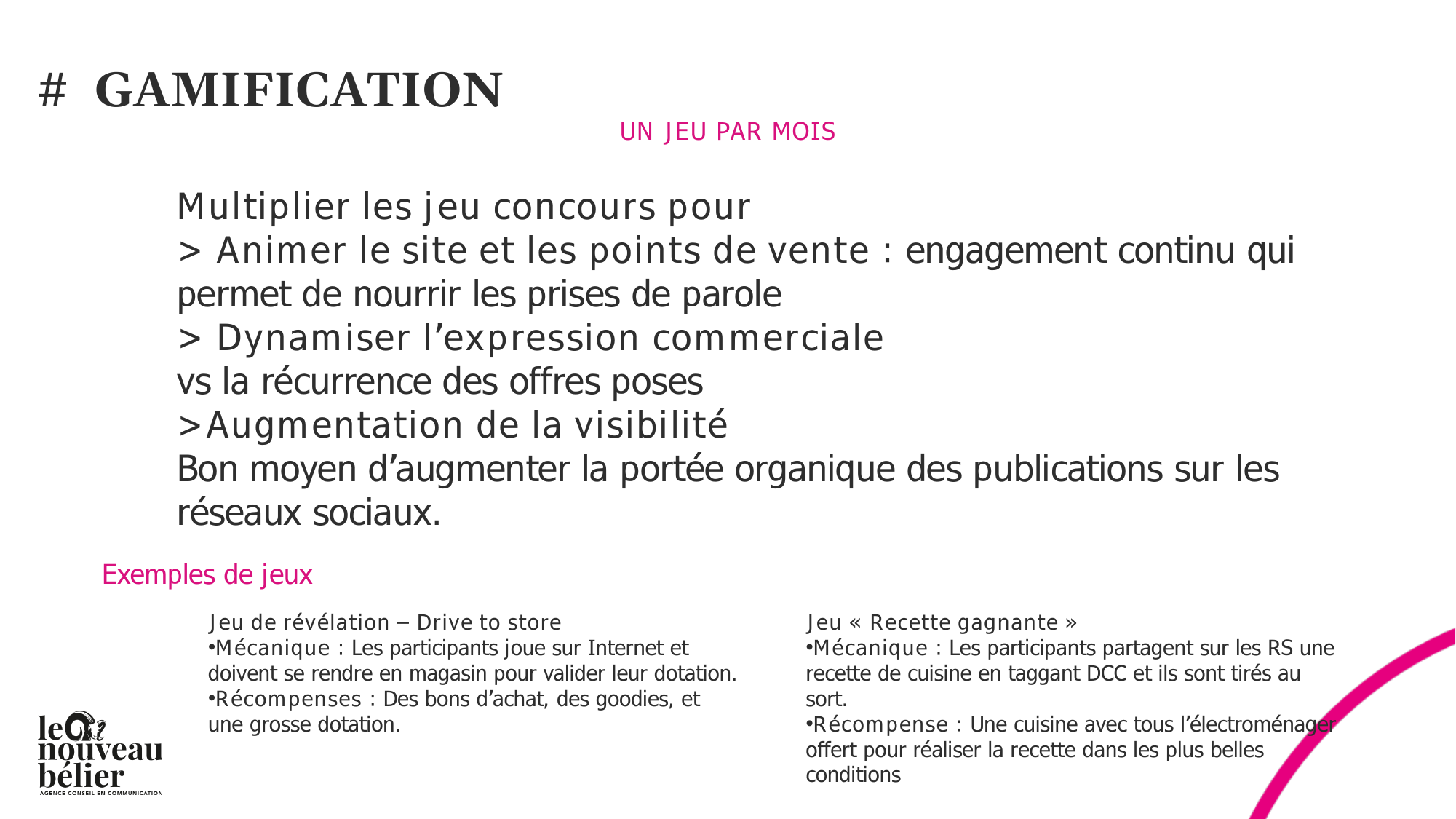

# #  GAMIFICATION
UN JEU PAR MOIS
Multiplier les jeu concours pour
> Animer le site et les points de vente : engagement continu qui permet de nourrir les prises de parole
> Dynamiser l’expression commerciale
vs la récurrence des offres poses
>Augmentation de la visibilité
Bon moyen d’augmenter la portée organique des publications sur les réseaux sociaux.

Exemples de jeux
Jeu de révélation – Drive to store
Mécanique : Les participants joue sur Internet et doivent se rendre en magasin pour valider leur dotation.
Récompenses : Des bons d’achat, des goodies, et une grosse dotation.
Jeu « Recette gagnante »
Mécanique : Les participants partagent sur les RS une recette de cuisine en taggant DCC et ils sont tirés au sort.
Récompense : Une cuisine avec tous l’électroménager offert pour réaliser la recette dans les plus belles conditions